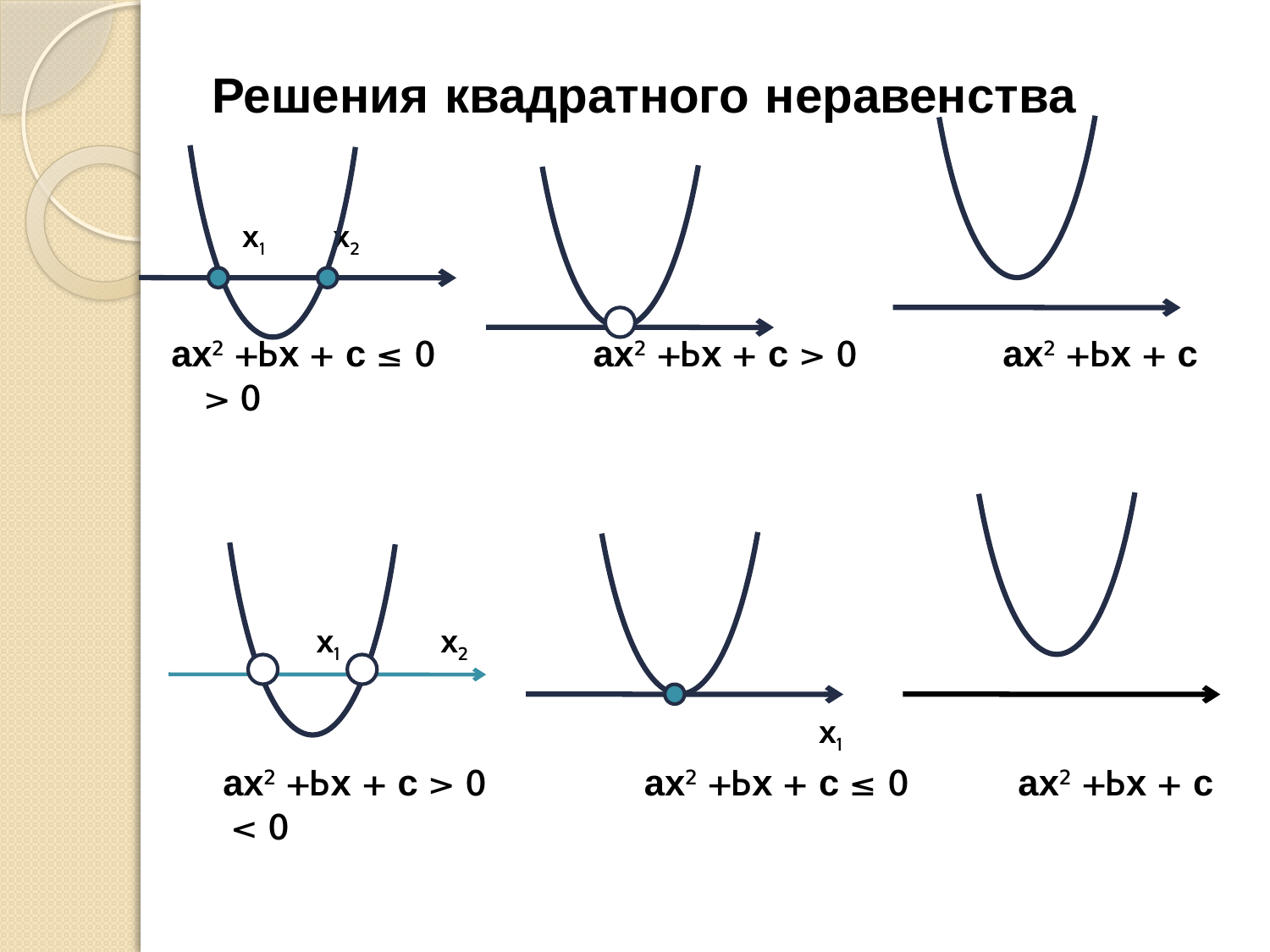

# Решения квадратного неравенства

        х1       х2

ах2 +bх + с ≤ 0             ах2 +bх + с > 0            ах2 +bх + с > 0

              х1                 х2

                                                                    х1
     ах2 +bх + с > 0             ах2 +bх + с ≤ 0         ах2 +bх + с < 0